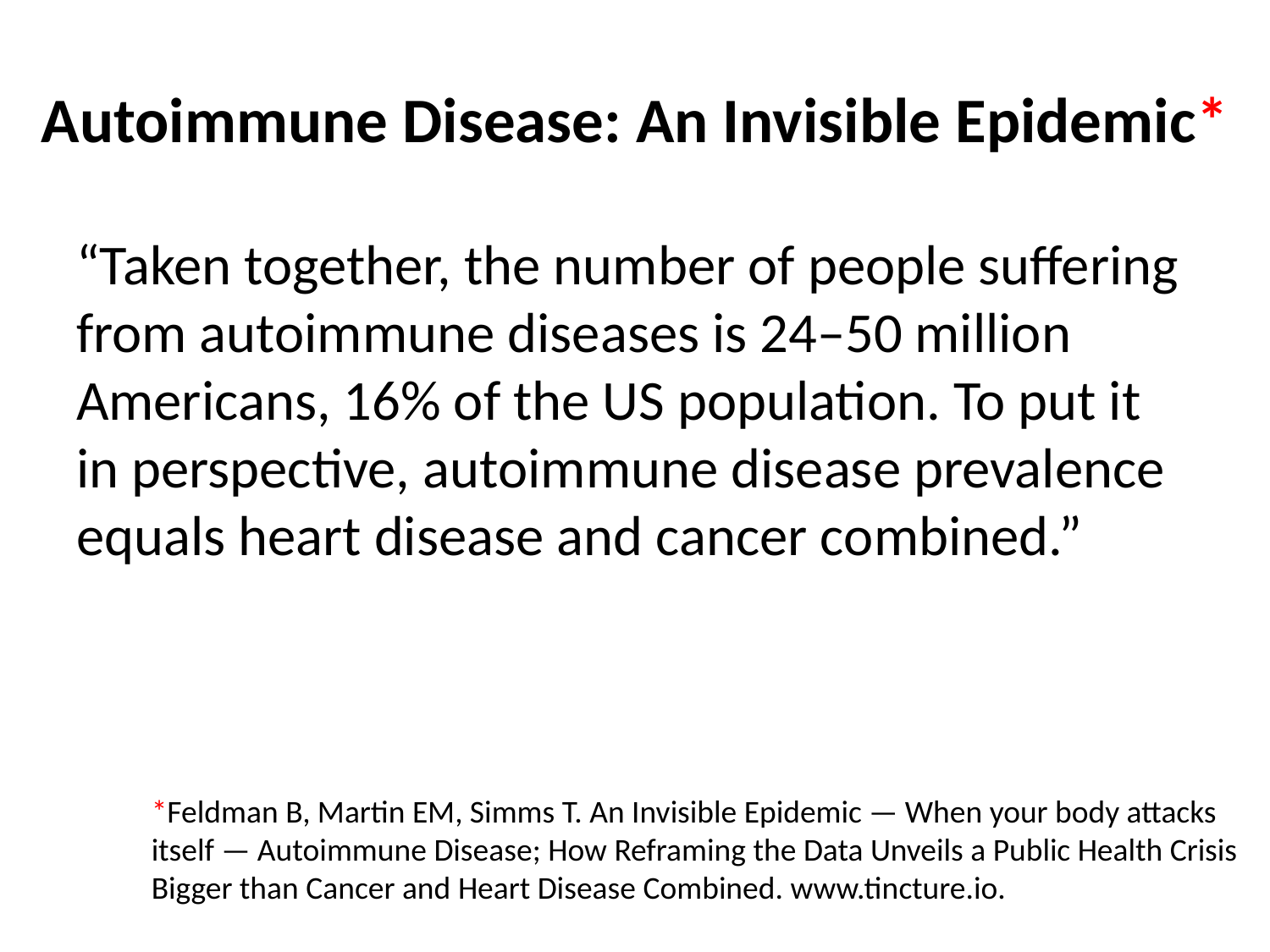

# Autoimmune Disease: An Invisible Epidemic*
“Taken together, the number of people suffering from autoimmune diseases is 24–50 million Americans, 16% of the US population. To put it in perspective, autoimmune disease prevalence equals heart disease and cancer combined.”

*Feldman B, Martin EM, Simms T. An Invisible Epidemic — When your body attacks itself — Autoimmune Disease; How Reframing the Data Unveils a Public Health Crisis Bigger than Cancer and Heart Disease Combined. www.tincture.io.